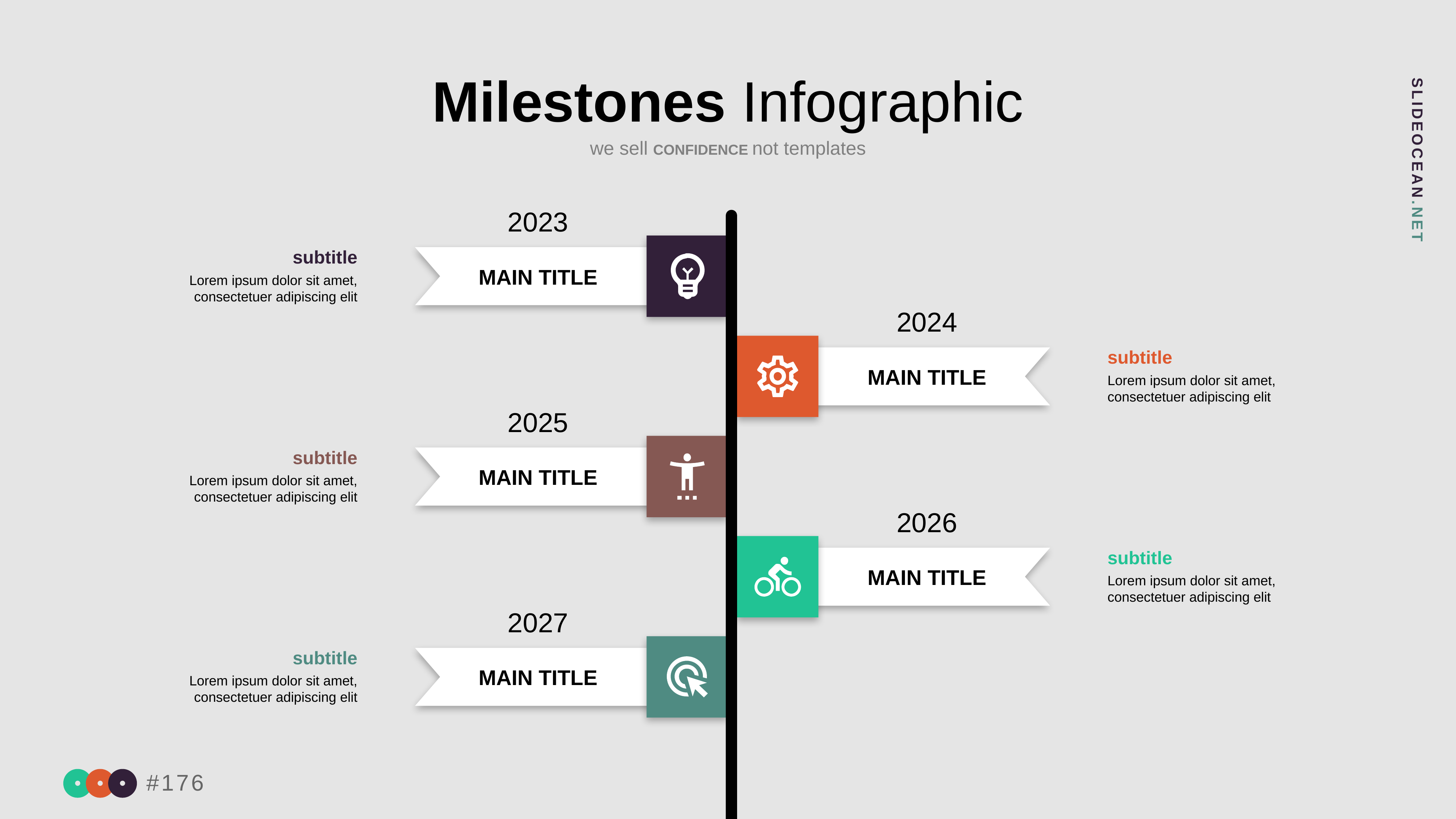

Milestones Infographic
we sell CONFIDENCE not templates
2023

MAIN TITLE
subtitle
Lorem ipsum dolor sit amet, consectetuer adipiscing elit

2024

MAIN TITLE
subtitle
Lorem ipsum dolor sit amet, consectetuer adipiscing elit

2025

MAIN TITLE
subtitle
Lorem ipsum dolor sit amet, consectetuer adipiscing elit

2026

MAIN TITLE
subtitle
Lorem ipsum dolor sit amet, consectetuer adipiscing elit

2027

MAIN TITLE
subtitle
Lorem ipsum dolor sit amet, consectetuer adipiscing elit

#176